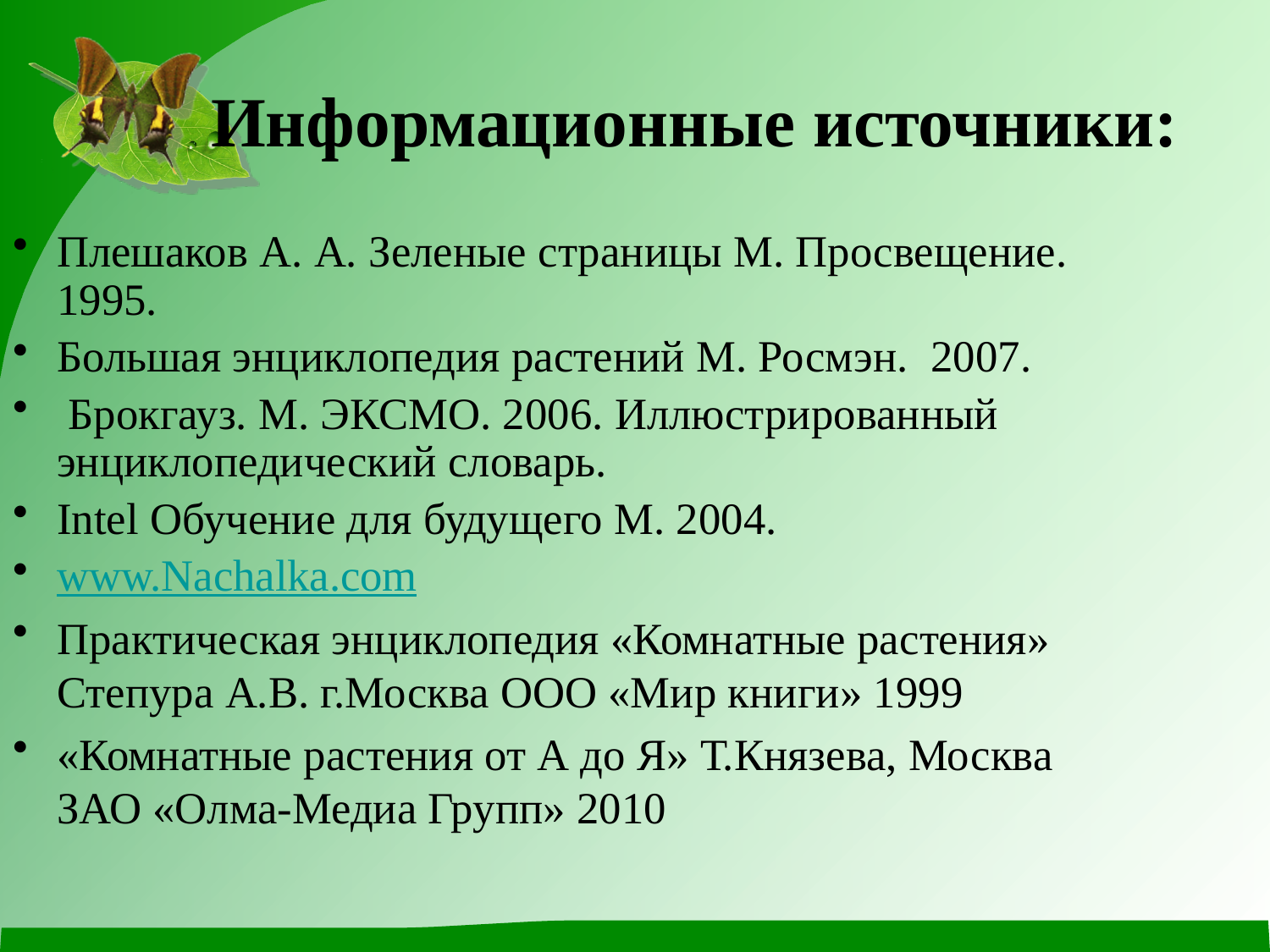

Информационные источники:
Плешаков А. А. Зеленые страницы М. Просвещение. 1995.
Большая энциклопедия растений М. Росмэн.  2007.
 Брокгауз. М. ЭКСМО. 2006. Иллюстрированный энциклопедический словарь.
Intel Обучение для будущего М. 2004.
www.Nachalka.com
Практическая энциклопедия «Комнатные растения» Степура А.В. г.Москва ООО «Мир книги» 1999
«Комнатные растения от А до Я» Т.Князева, Москва ЗАО «Олма-Медиа Групп» 2010